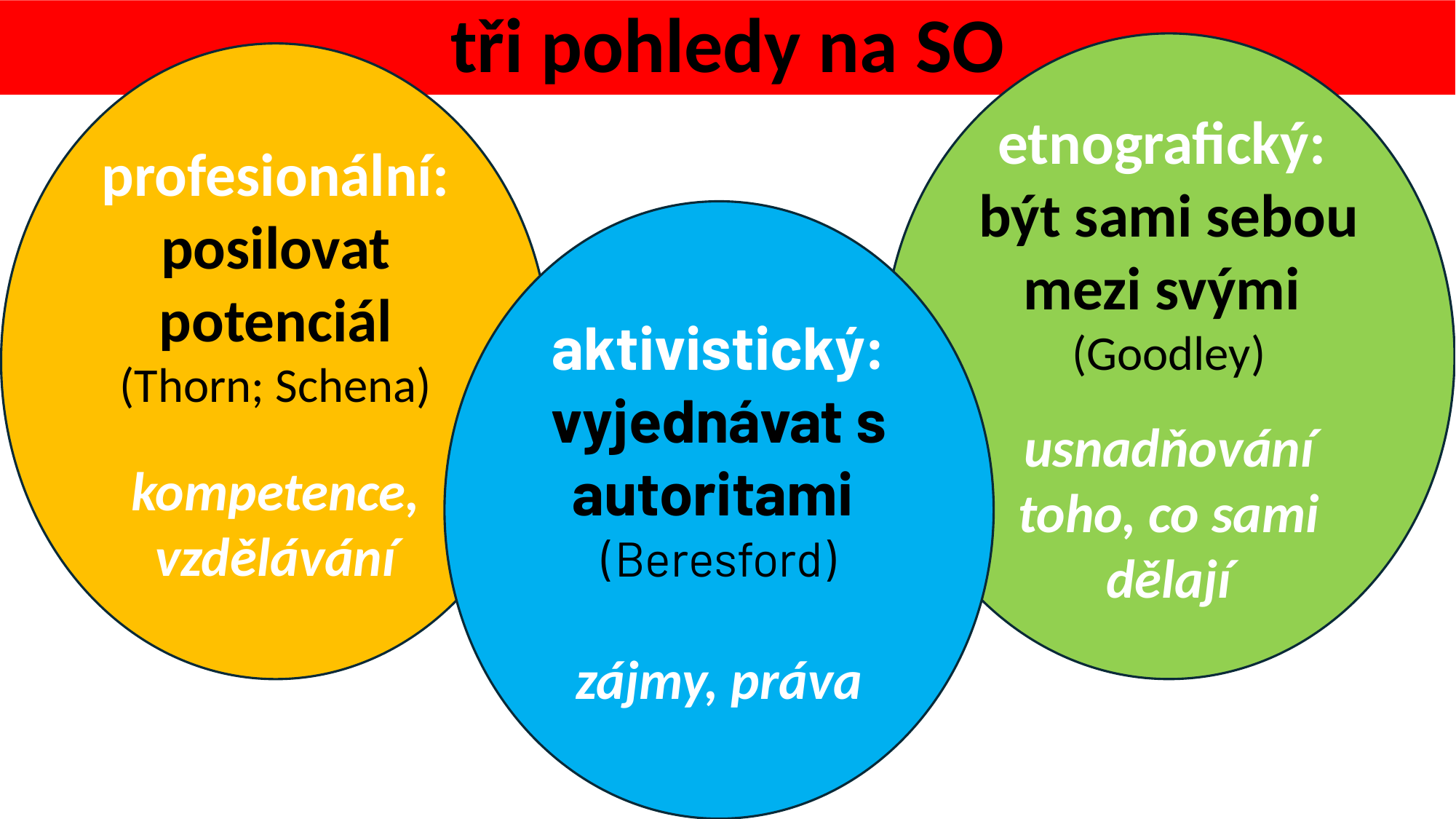

# tři pohledy na SO
etnografický:
být sami sebou mezi svými
(Goodley)

usnadňování toho, co sami dělají
profesionální:
posilovat potenciál
(Thorn; Schena)

kompetence, vzdělávání
aktivistický:
vyjednávat s autoritami
(Beresford)

zájmy, práva